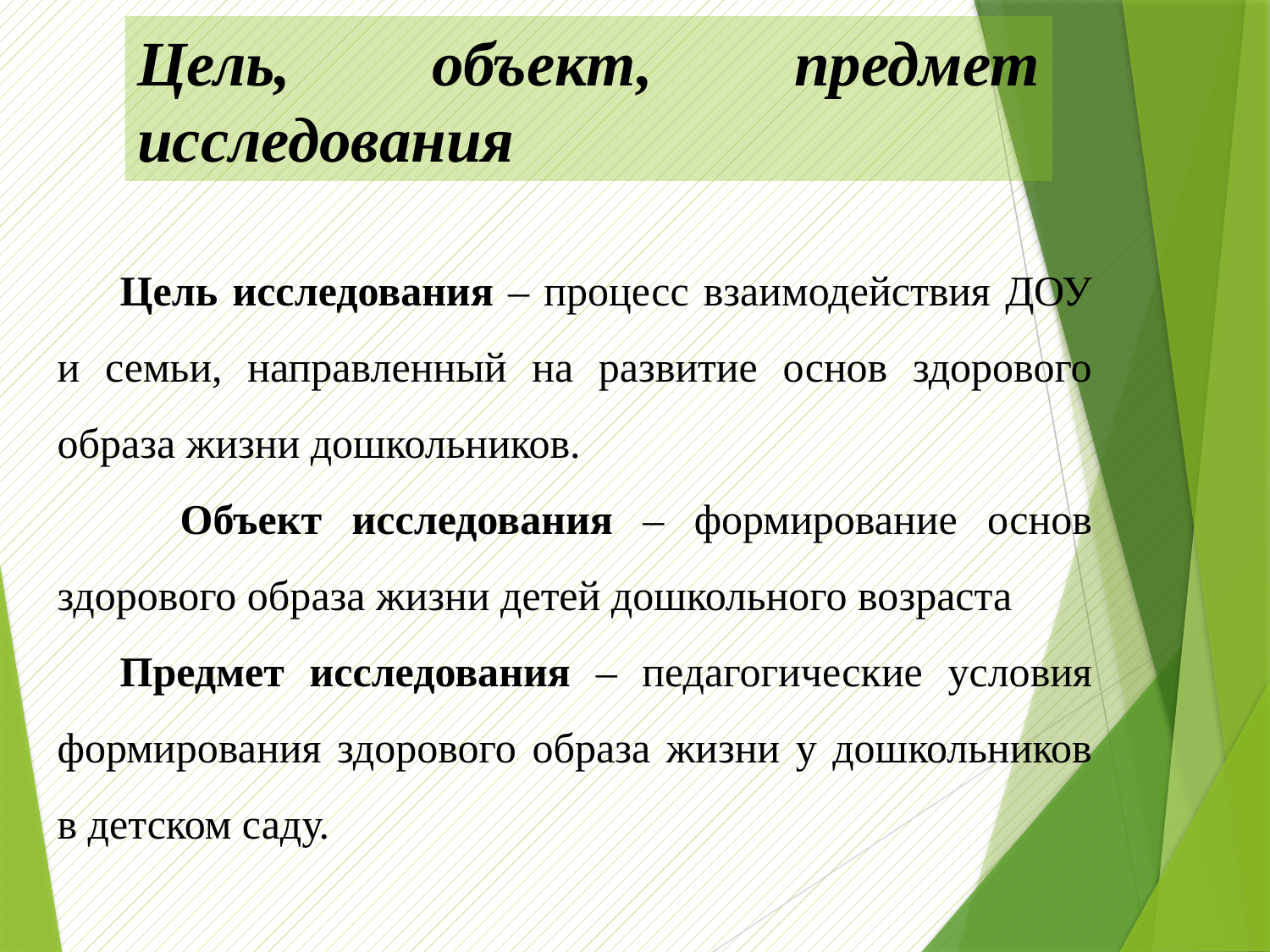

Цель, объект, предмет исследования
Цель исследования – процесс взаимодействия ДОУ и семьи, направленный на развитие основ здорового образа жизни дошкольников.
  Объект исследования – формирование основ здорового образа жизни детей дошкольного возраста
Предмет исследования – педагогические условия формирования здорового образа жизни у дошкольников в детском саду.